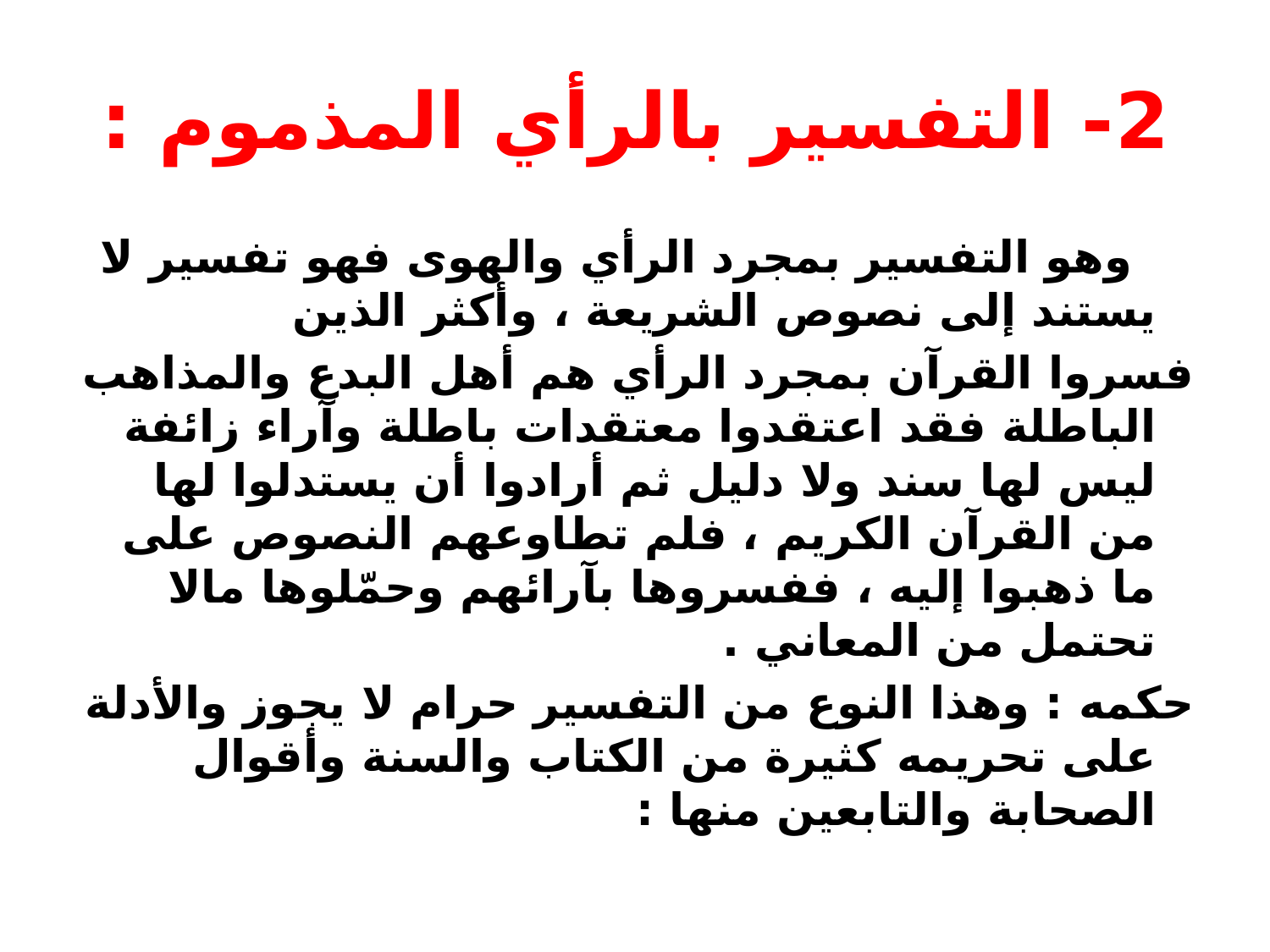

# 2- التفسير بالرأي المذموم :
    وهو التفسير بمجرد الرأي والهوى فهو تفسير لا يستند إلى نصوص الشريعة ، وأكثر الذين
فسروا القرآن بمجرد الرأي هم أهل البدع والمذاهب الباطلة فقد اعتقدوا معتقدات باطلة وآراء زائفة ليس لها سند ولا دليل ثم أرادوا أن يستدلوا لها من القرآن الكريم ، فلم تطاوعهم النصوص على ما ذهبوا إليه ، ففسروها بآرائهم وحمّلوها مالا تحتمل من المعاني .
حكمه : وهذا النوع من التفسير حرام لا يجوز والأدلة على تحريمه كثيرة من الكتاب والسنة وأقوال الصحابة والتابعين منها :